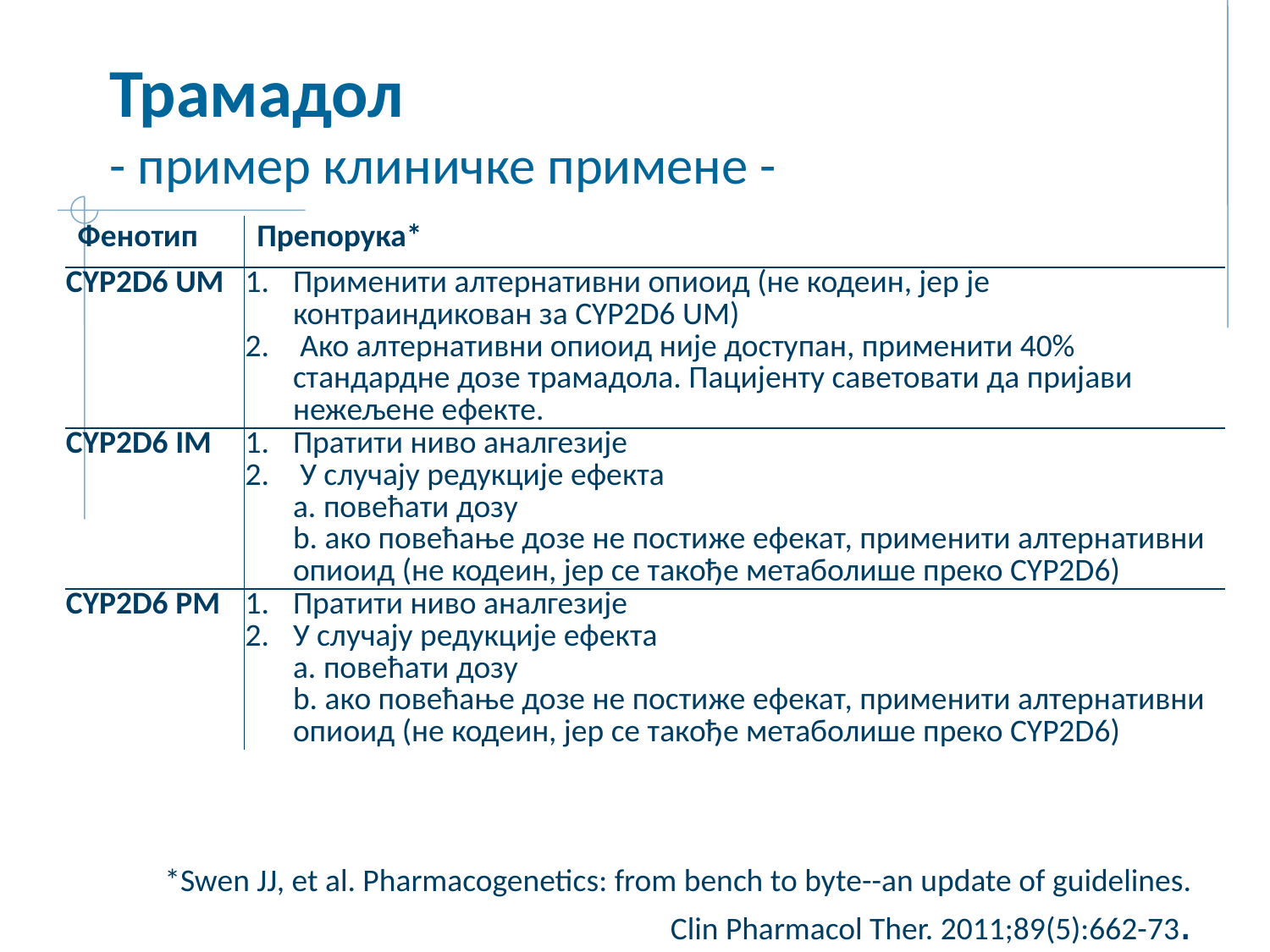

# Трамадол - пример клиничке примене -
| Фенотип | Препорука\* |
| --- | --- |
| CYP2D6 UM | Применити алтернативни опиоид (не кодеин, јер је контраиндикован за CYP2D6 UM) Ако алтернативни опиоид није доступан, применити 40% стандардне дозе трамадола. Пацијенту саветовати да пријави нежељене ефекте. |
| CYP2D6 IM | Пратити ниво аналгезије У случају редукције ефекта a. повећати дозу b. ако повећање дозе не постиже ефекат, применити алтернативни опиоид (не кодеин, јер се такође метаболише преко CYP2D6) |
| CYP2D6 PM | Пратити ниво аналгезије У случају редукције ефекта a. повећати дозу b. ако повећање дозе не постиже ефекат, применити алтернативни опиоид (не кодеин, јер се такође метаболише преко CYP2D6) |
*Swen JJ, et al. Pharmacogenetics: from bench to byte--an update of guidelines. Clin Pharmacol Ther. 2011;89(5):662-73.